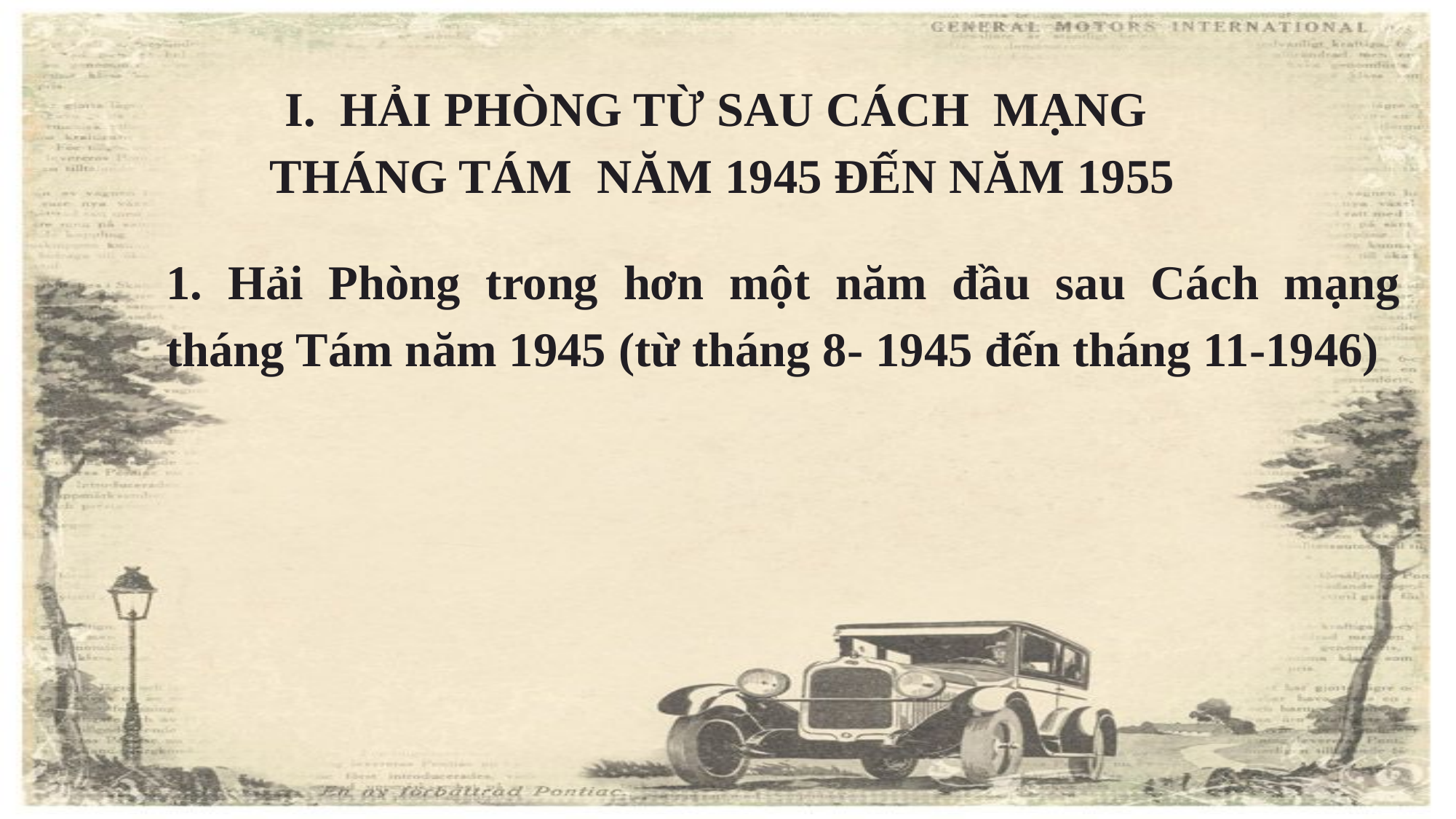

I.  HẢI PHÒNG TỪ SAU CÁCH  MẠNG  THÁNG TÁM  NĂM 1945 ĐẾN NĂM 1955
1. Hải Phòng trong hơn một năm đầu sau Cách mạng tháng Tám năm 1945 (từ tháng 8- 1945 đến tháng 11-1946)